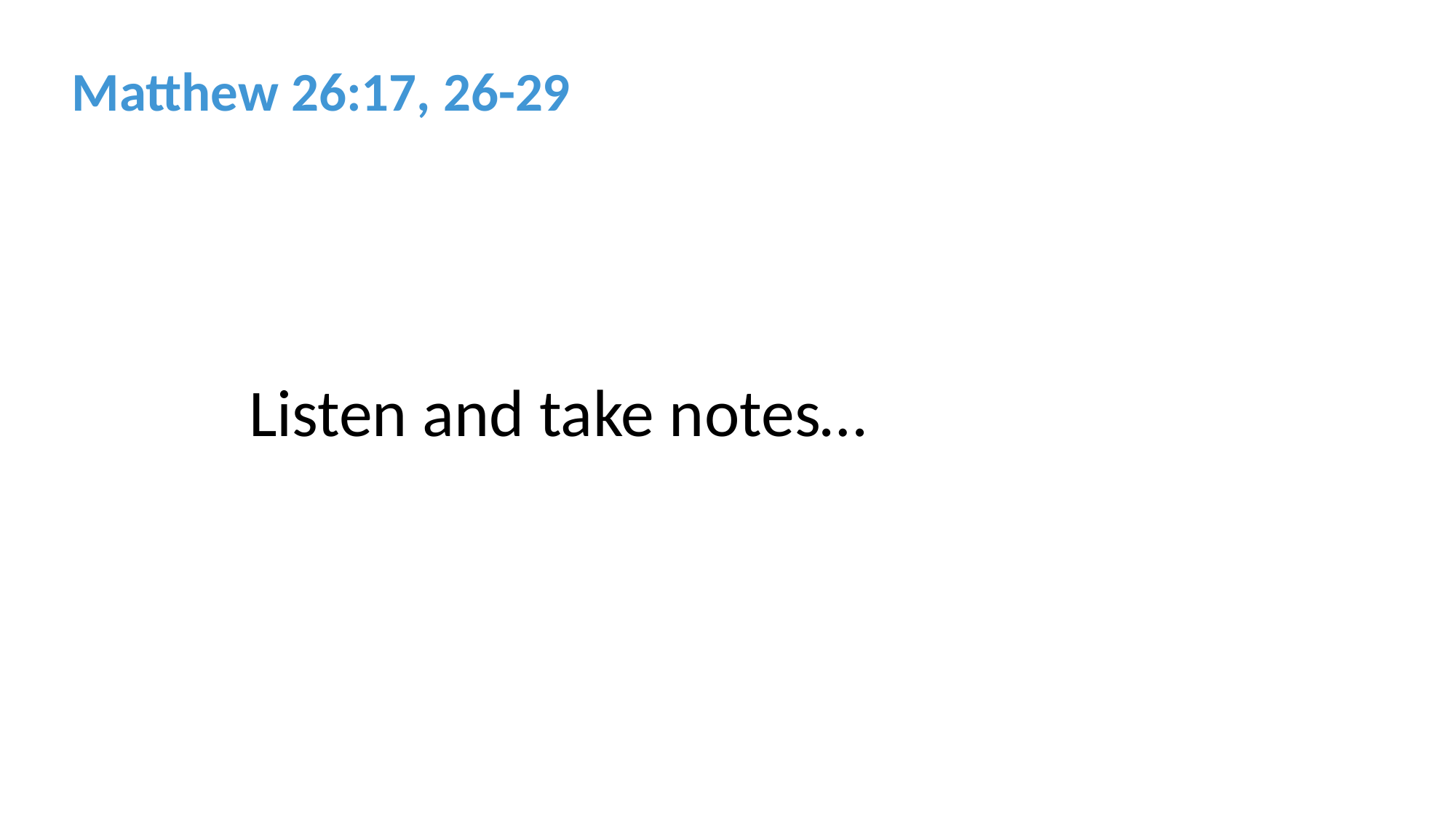

Matthew 26:17, 26-29
Listen and take notes…